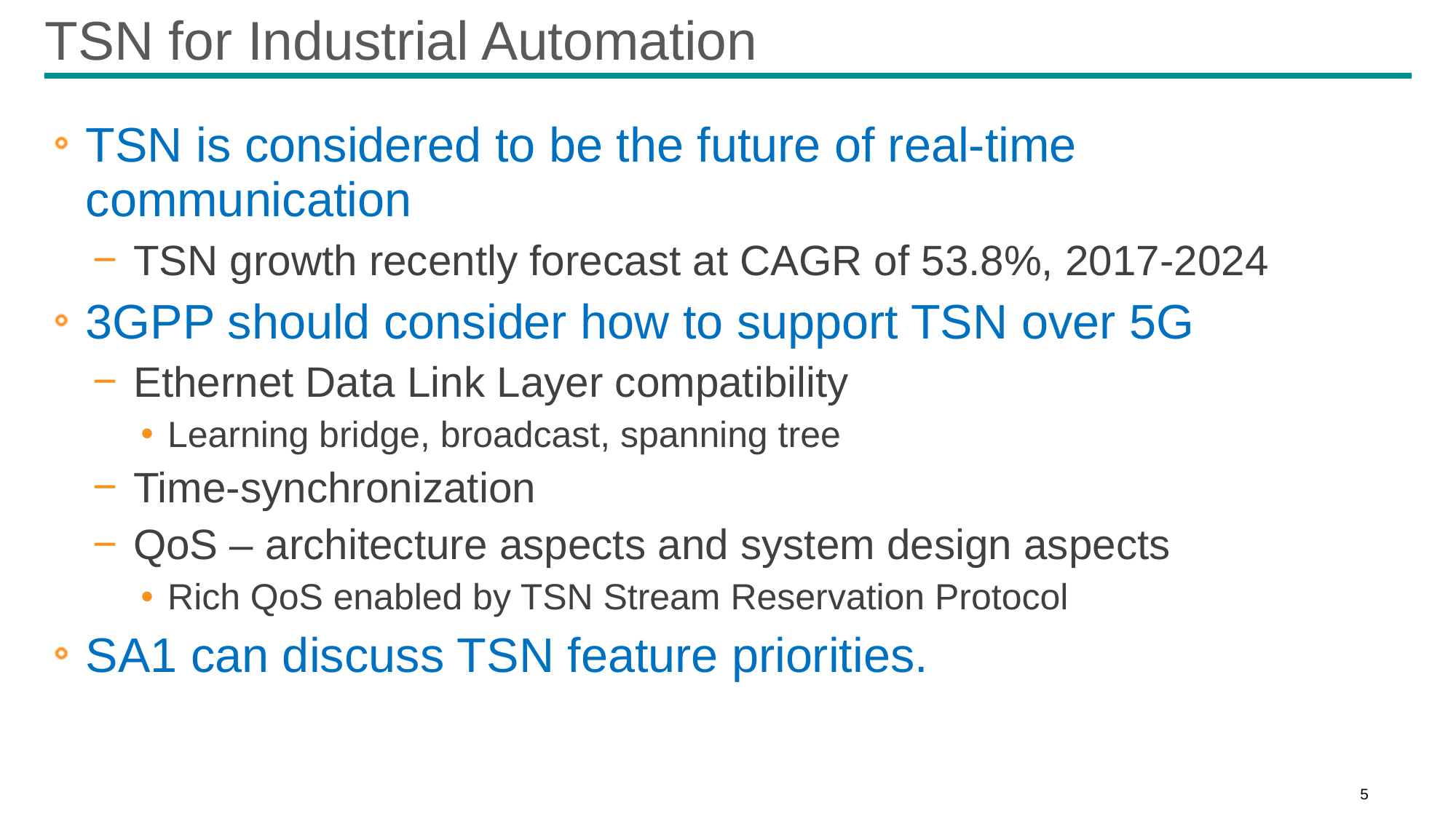

# TSN for Industrial Automation
TSN is considered to be the future of real-time communication
TSN growth recently forecast at CAGR of 53.8%, 2017-2024
3GPP should consider how to support TSN over 5G
Ethernet Data Link Layer compatibility
Learning bridge, broadcast, spanning tree
Time-synchronization
QoS – architecture aspects and system design aspects
Rich QoS enabled by TSN Stream Reservation Protocol
SA1 can discuss TSN feature priorities.